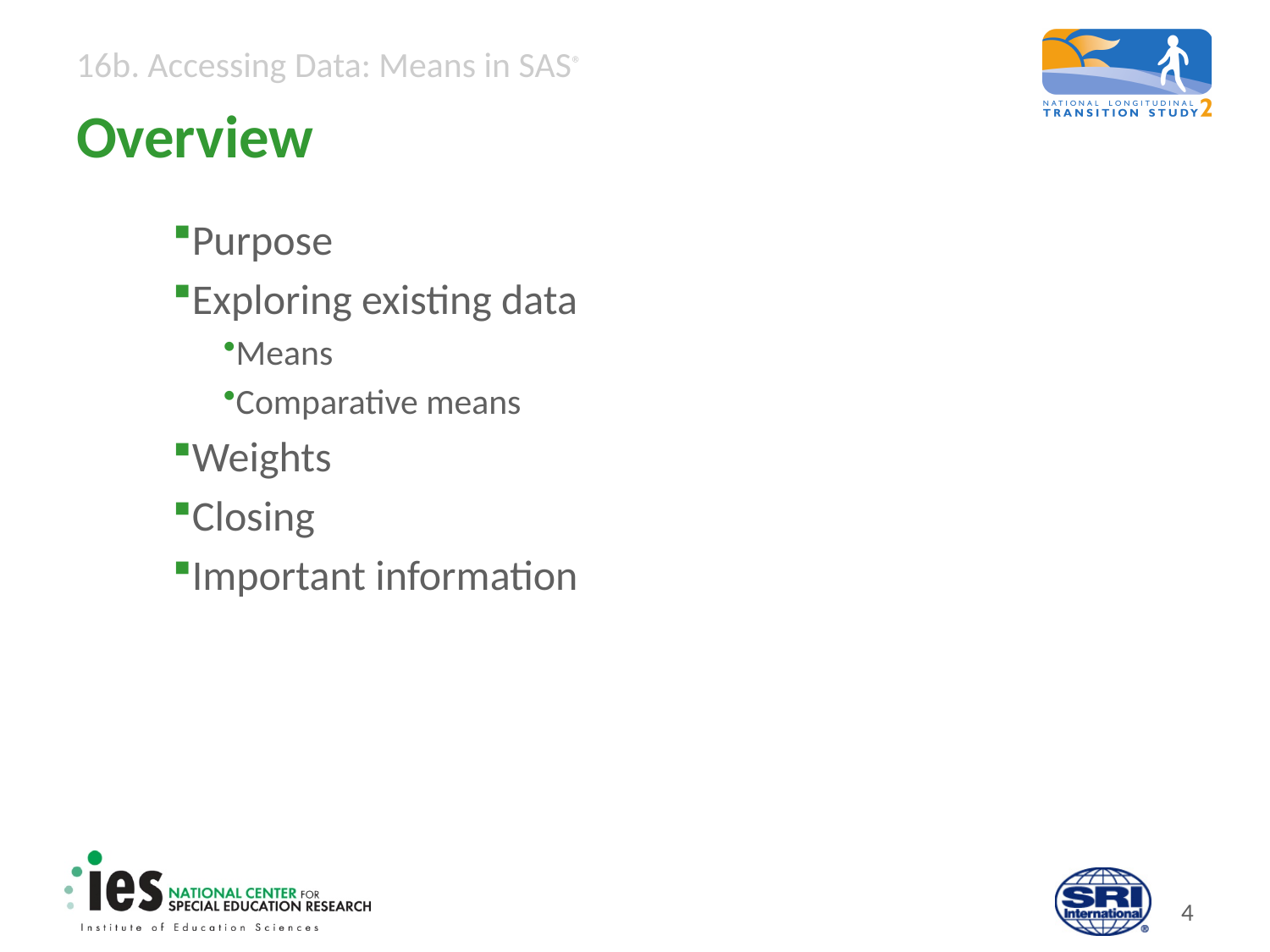

# Overview
Purpose
Exploring existing data
Means
Comparative means
Weights
Closing
Important information
4